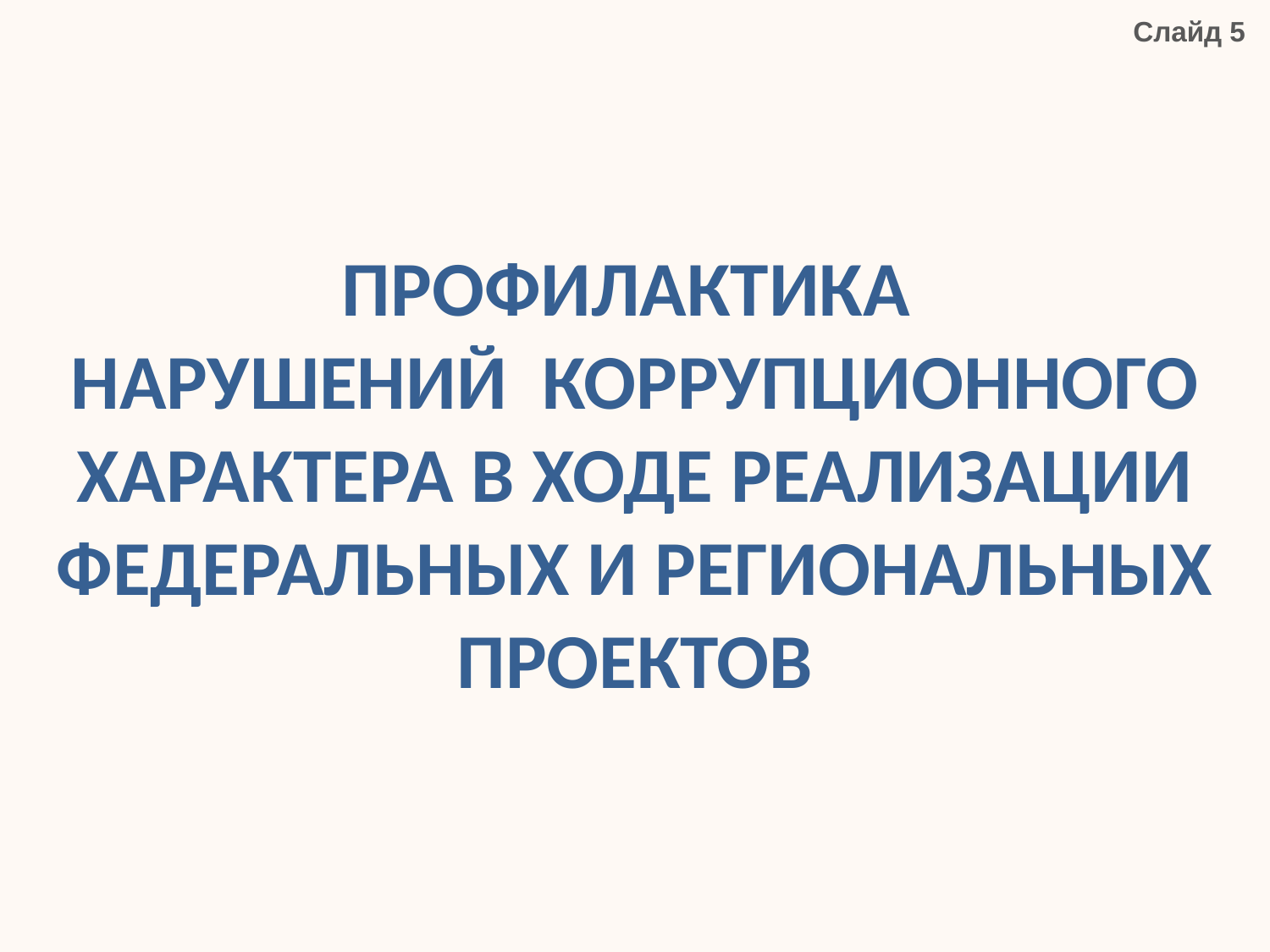

Слайд 5
# ПРОФИЛАКТИКА НАРУШЕНИЙ  КОРРУПЦИОННОГО ХАРАКТЕРА В ХОДЕ РЕАЛИЗАЦИИ ФЕДЕРАЛЬНЫХ И РЕГИОНАЛЬНЫХ ПРОЕКТОВ